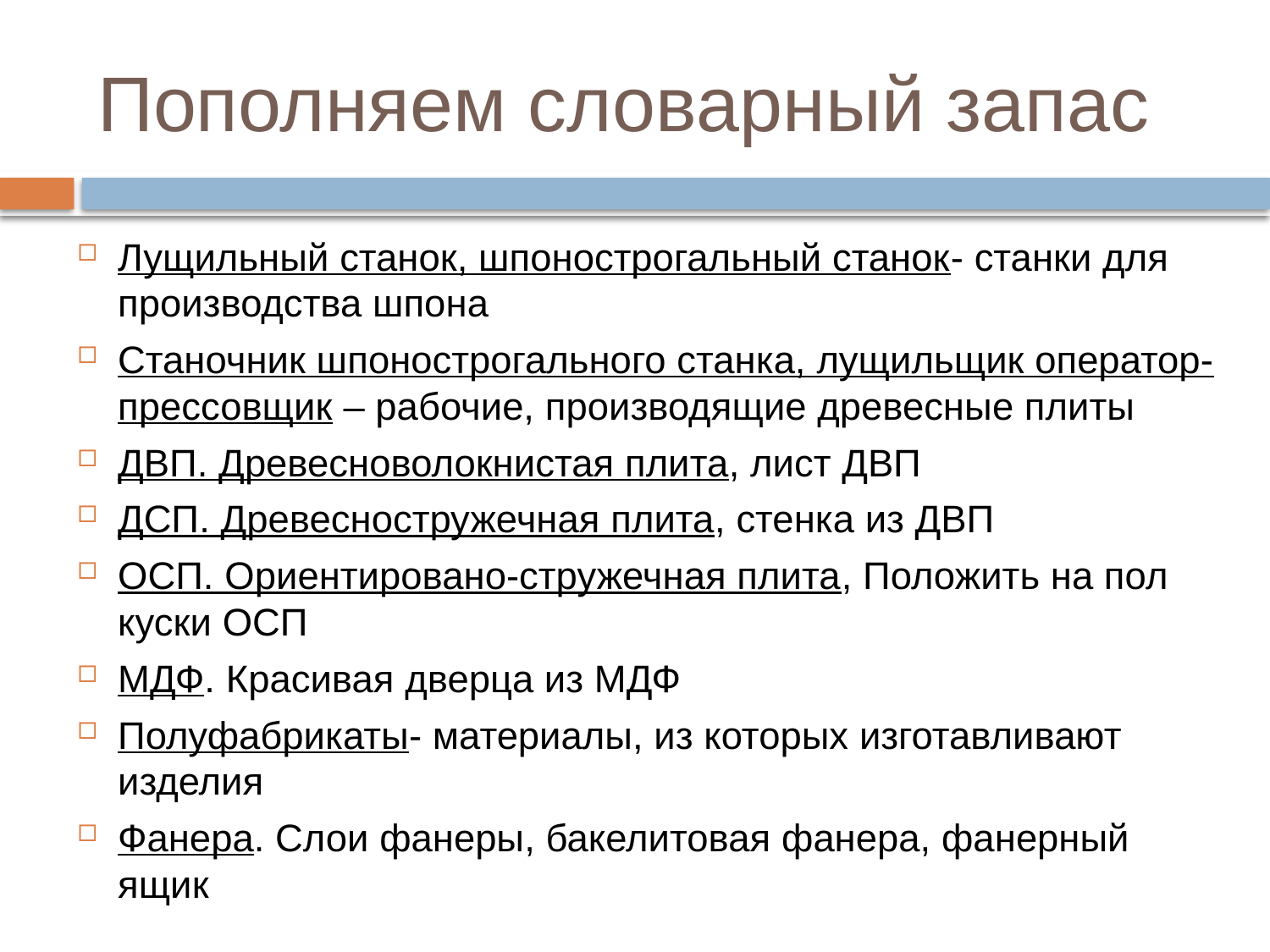

# Пополняем словарный запас
Лущильный станок, шпонострогальный станок- станки для производства шпона
Станочник шпонострогального станка, лущильщик оператор-прессовщик – рабочие, производящие древесные плиты
ДВП. Древесноволокнистая плита, лист ДВП
ДСП. Древесностружечная плита, стенка из ДВП
ОСП. Ориентировано-стружечная плита, Положить на пол куски ОСП
МДФ. Красивая дверца из МДФ
Полуфабрикаты- материалы, из которых изготавливают изделия
Фанера. Слои фанеры, бакелитовая фанера, фанерный ящик